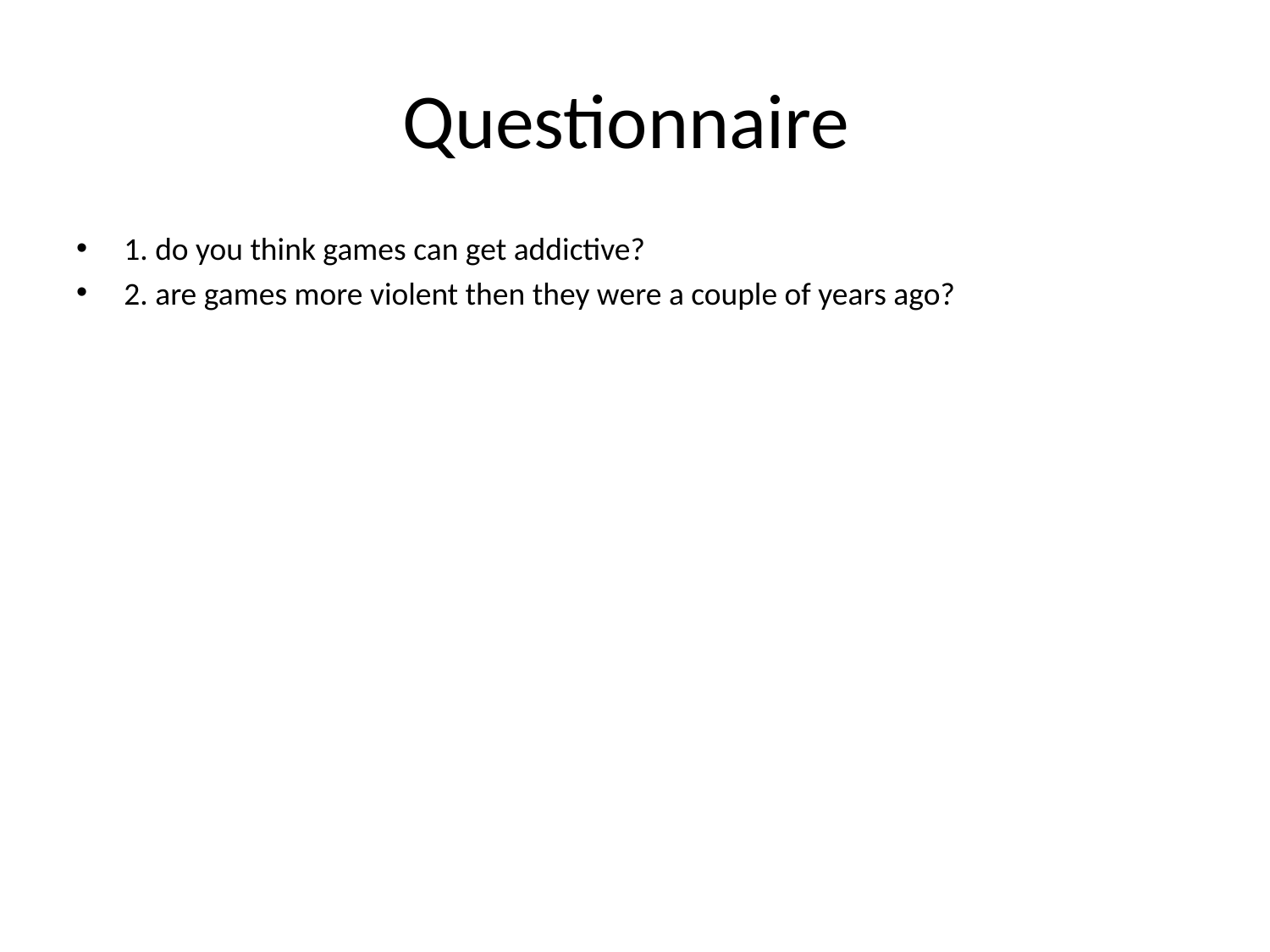

# Questionnaire
1. do you think games can get addictive?
2. are games more violent then they were a couple of years ago?